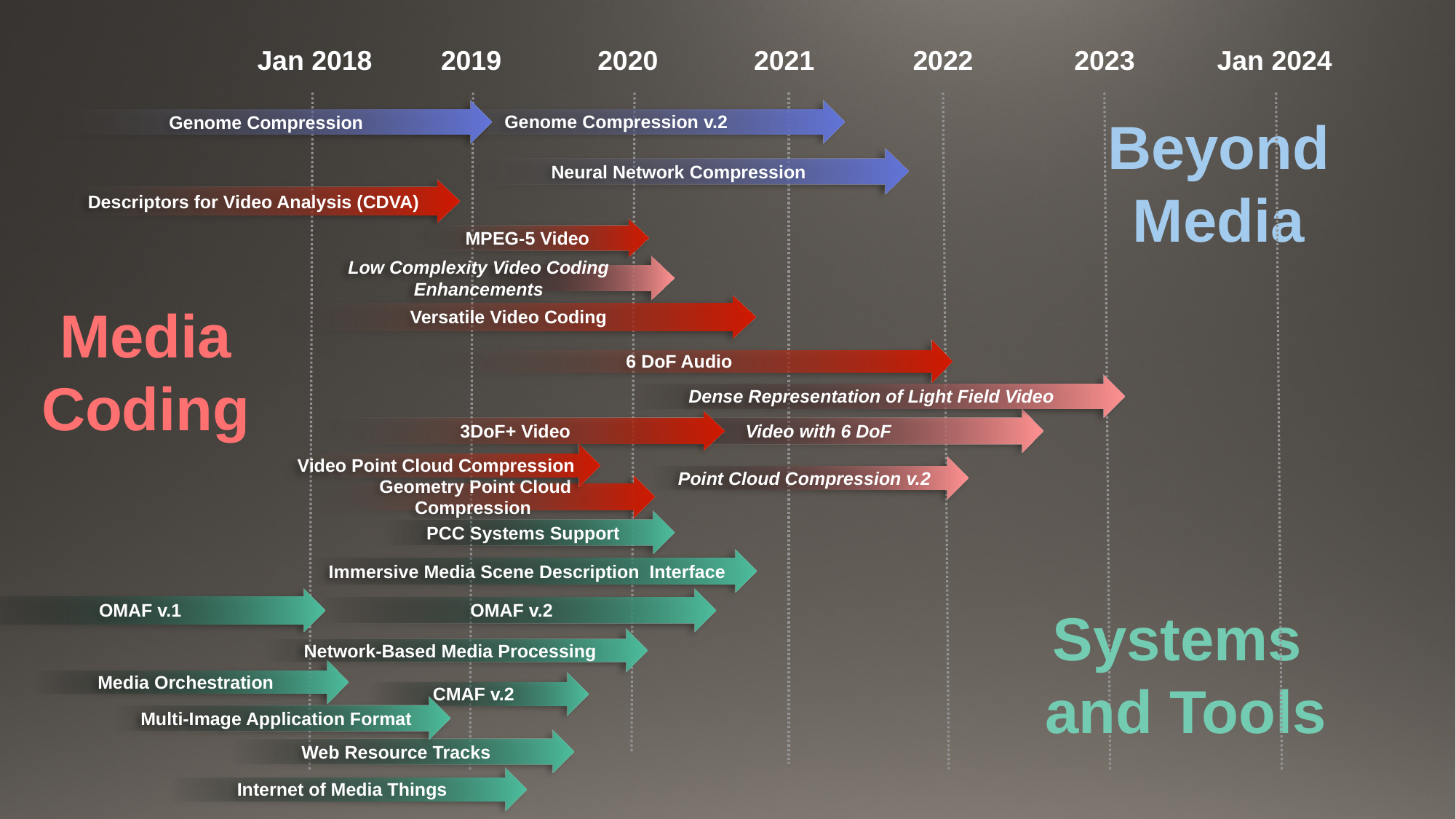

Jan 2018
2019
2020
2021
2022
2023
Jan 2024
Genome Compression v.2
Genome Compression
Beyond
Media
Neural Network Compression
Descriptors for Video Analysis (CDVA)
MPEG-5 Video
Low Complexity Video Coding Enhancements
Media
Coding
Versatile Video Coding
6 DoF Audio
Dense Representation of Light Field Video
Video with 6 DoF
3DoF+ Video
Video Point Cloud Compression
Point Cloud Compression v.2
Geometry Point Cloud Compression
PCC Systems Support
Immersive Media Scene Description  Interface
OMAF v.1
OMAF v.2
Systems
and Tools
Network-Based Media Processing
Media Orchestration
CMAF v.2
Multi-Image Application Format
Web Resource Tracks
Internet of Media Things